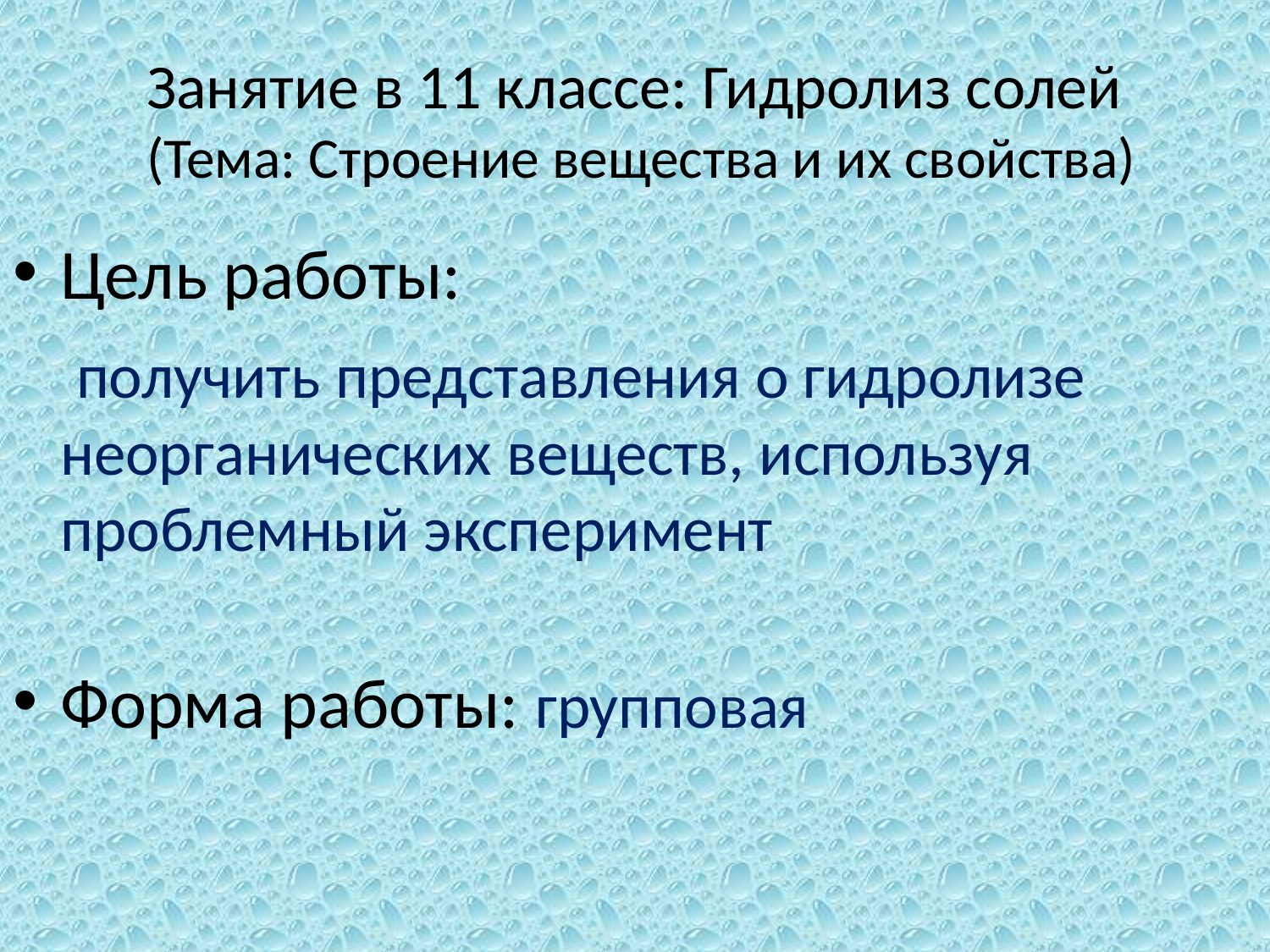

# Занятие в 11 классе: Гидролиз солей (Тема: Строение вещества и их свойства)
Цель работы:
    получить представления о гидролизе неорганических веществ, используя проблемный эксперимент

Форма работы: групповая